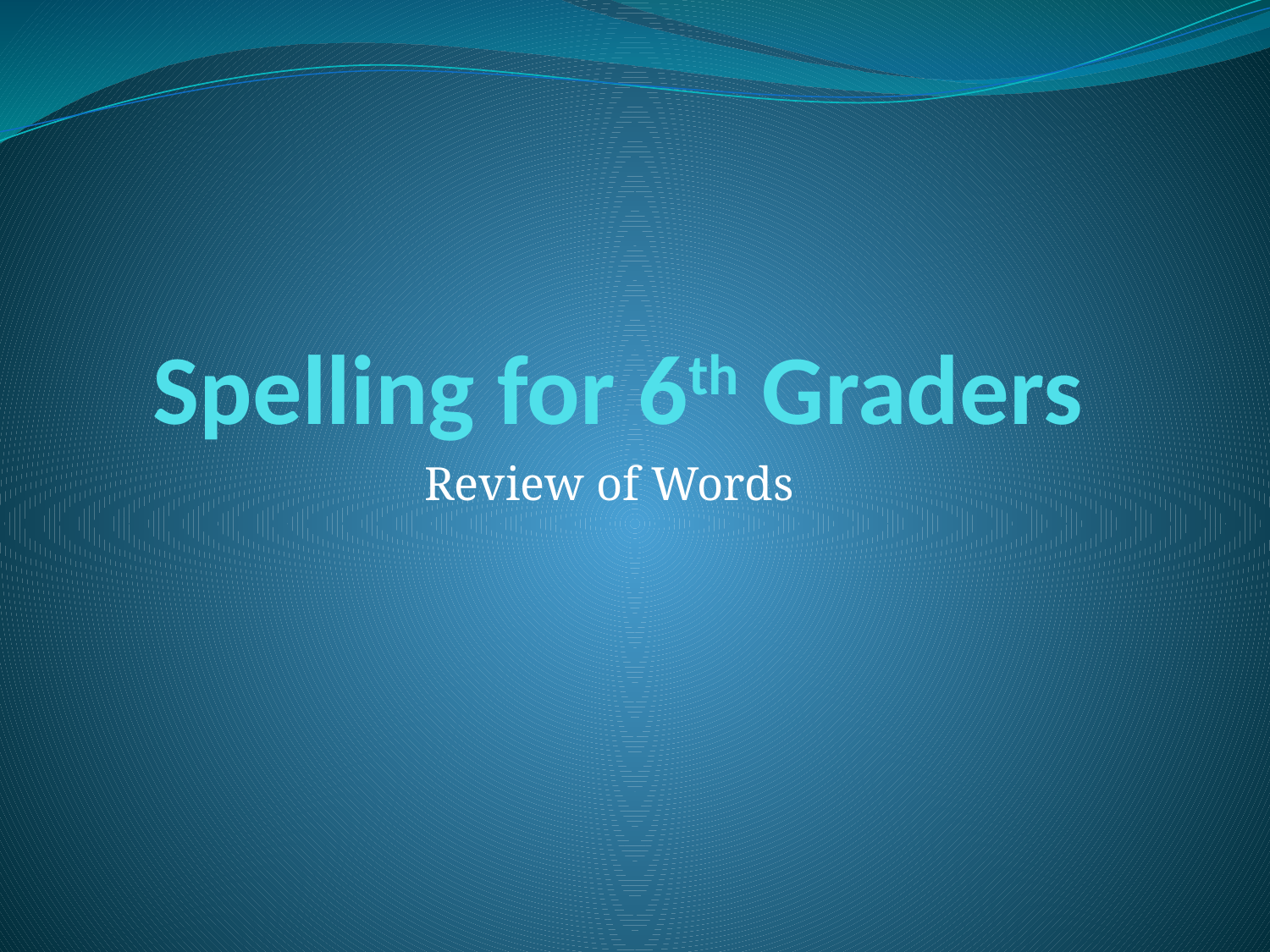

# Spelling for 6th Graders
Review of Words